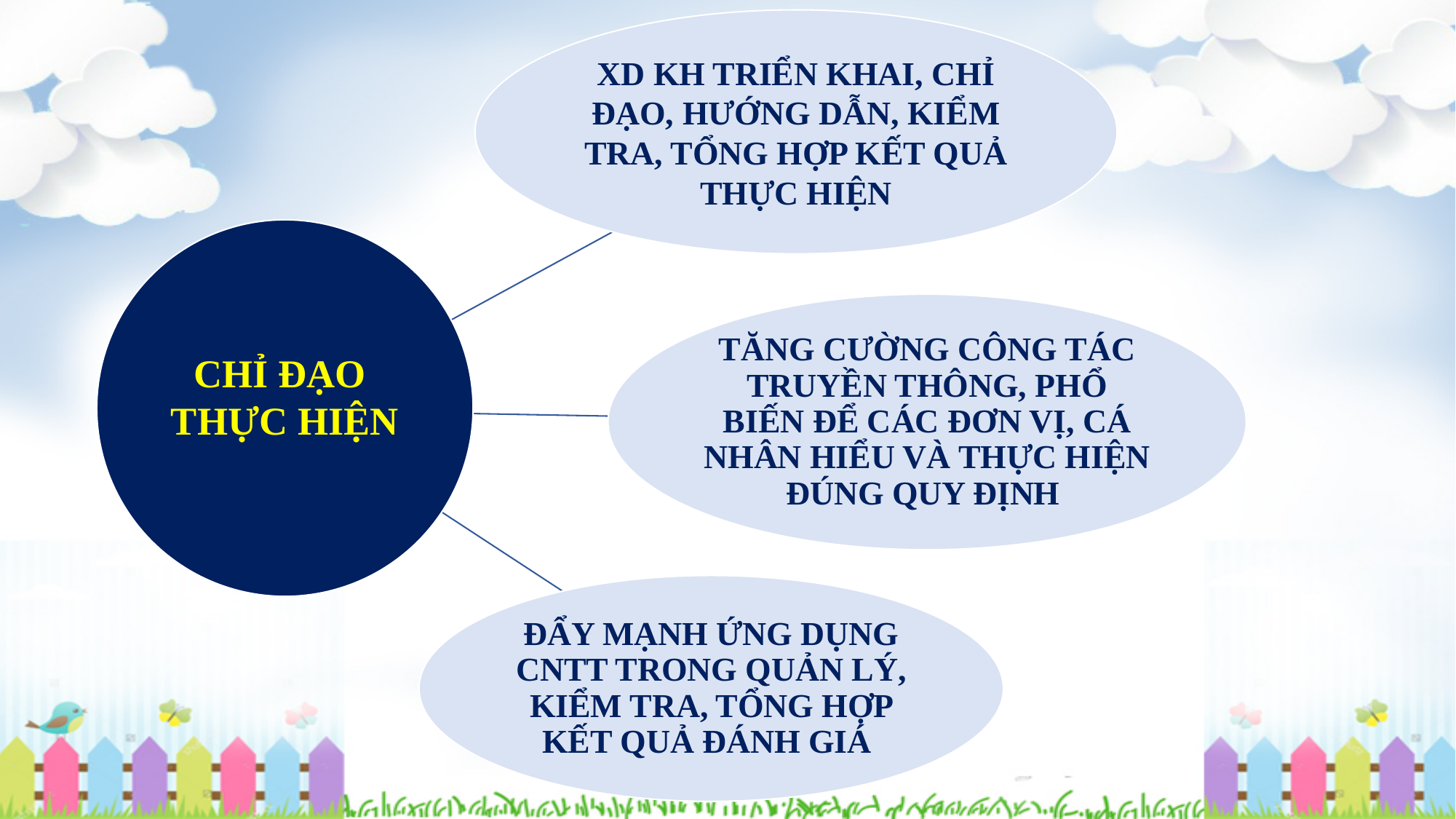

XD KH TRIỂN KHAI, CHỈ ĐẠO, HƯỚNG DẪN, KIỂM TRA, TỔNG HỢP KẾT QUẢ THỰC HIỆN

CHỈ ĐẠO
THỰC HIỆN
TĂNG CƯỜNG CÔNG TÁC TRUYỀN THÔNG, PHỔ BIẾN ĐỂ CÁC ĐƠN VỊ, CÁ NHÂN HIỂU VÀ THỰC HIỆN ĐÚNG QUY ĐỊNH

ĐẨY MẠNH ỨNG DỤNG CNTT TRONG QUẢN LÝ, KIỂM TRA, TỔNG HỢP KẾT QUẢ ĐÁNH GIÁ